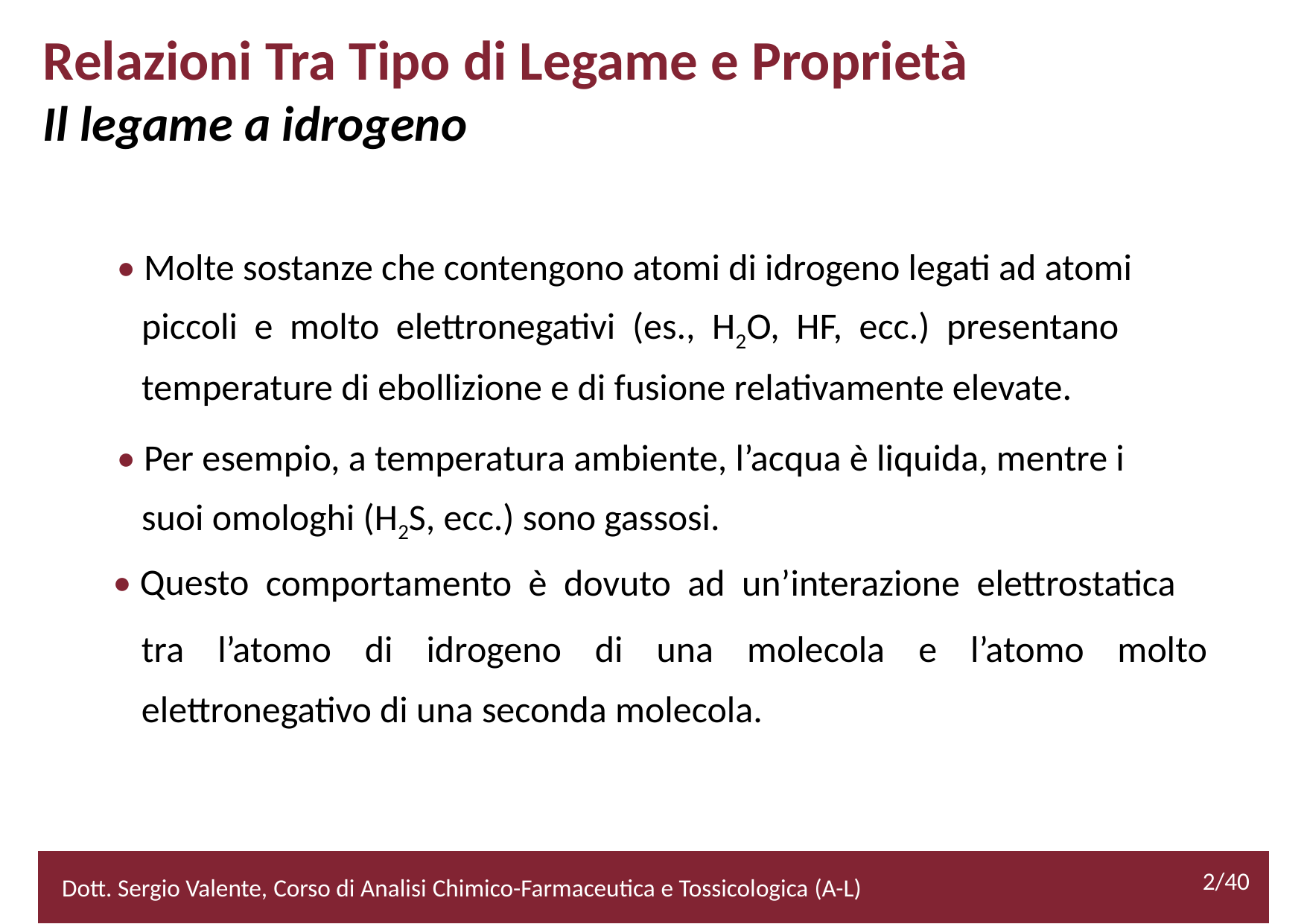

Relazioni Tra Tipo di Legame e Proprietà
Il legame a idrogeno
• Molte sostanze che contengono atomi di idrogeno legati ad atomi

	piccoli  e  molto  elettronegativi  (es.,  H2O,  HF,  ecc.)  presentano

	temperature di ebollizione e di fusione relativamente elevate.

• Per esempio, a temperatura ambiente, l’acqua è liquida, mentre i

	suoi omologhi (H2S, ecc.) sono gassosi.
• Questo
comportamento  è  dovuto  ad  un’interazione  elettrostatica
	tra    l’atomo    di    idrogeno    di    una    molecola    e    l’atomo    molto

	elettronegativo di una seconda molecola.

		2/40

2/40
2/52
Dott. Sergio Valente, Corso di Analisi Chimico-Farmaceutica e Tossicologica (A-L)